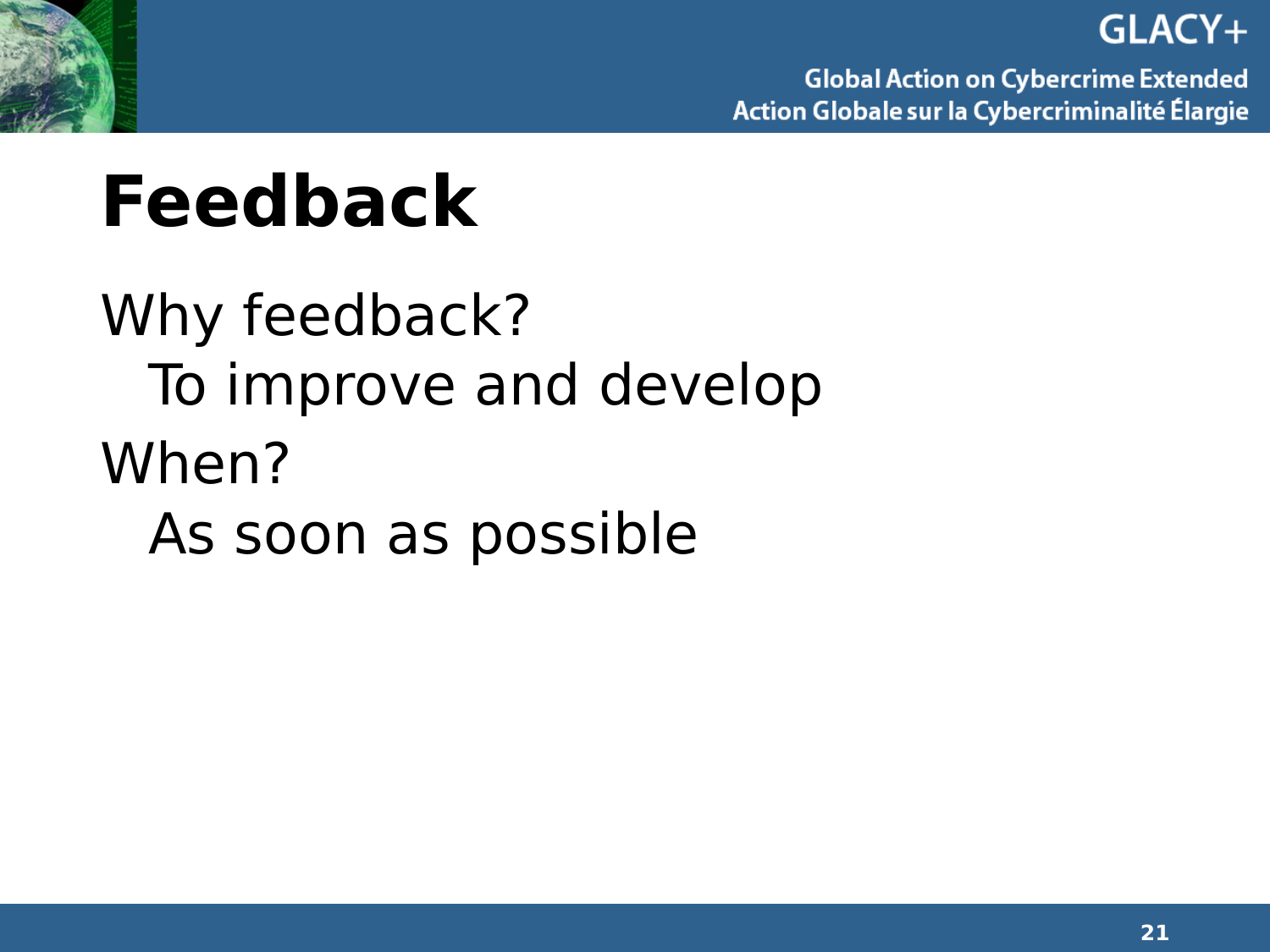

# Feedback
Why feedback?
To improve and develop
When?
As soon as possible
21